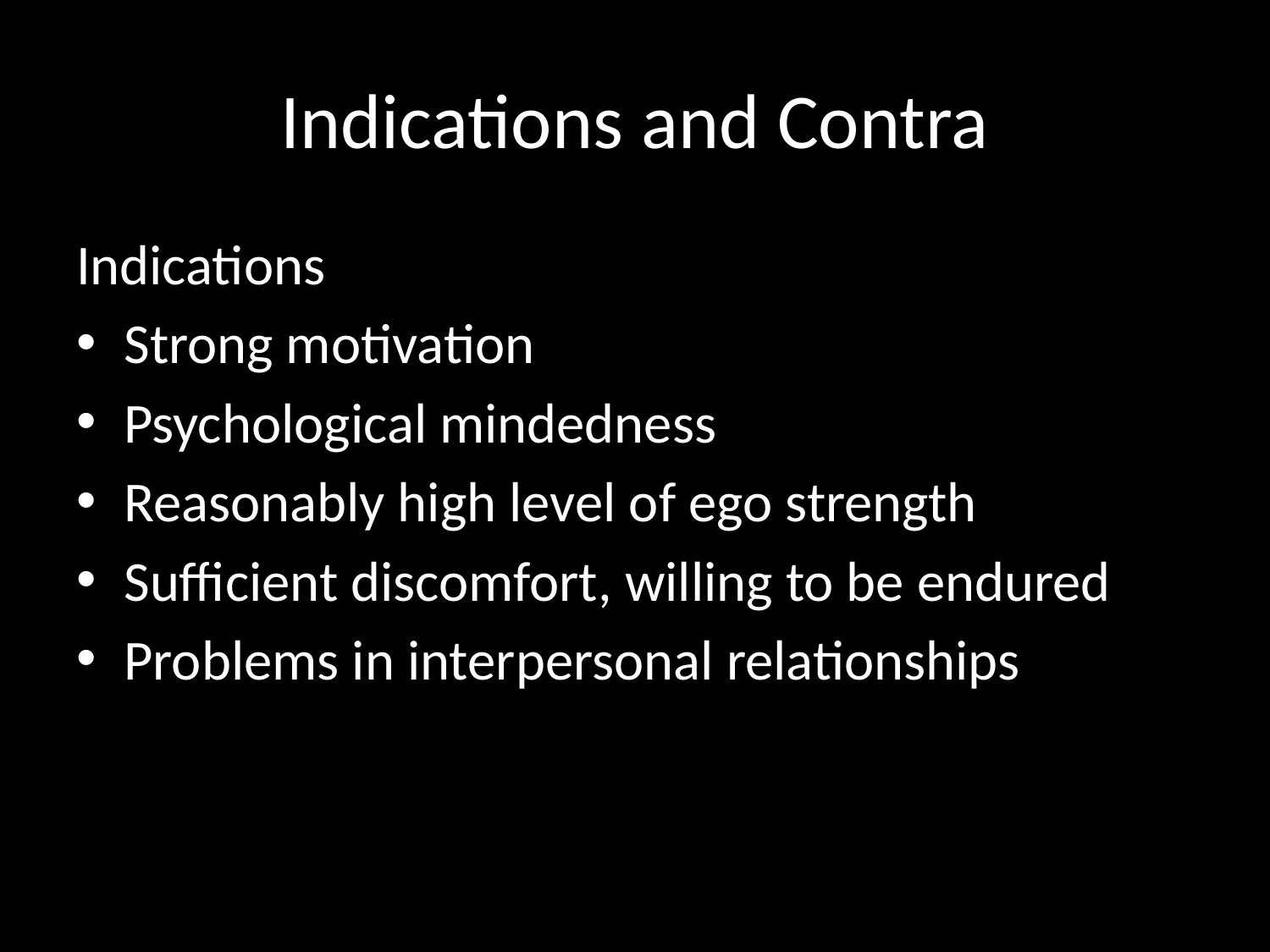

# Indications and Contra
Indications
Strong motivation
Psychological mindedness
Reasonably high level of ego strength
Sufficient discomfort, willing to be endured
Problems in interpersonal relationships